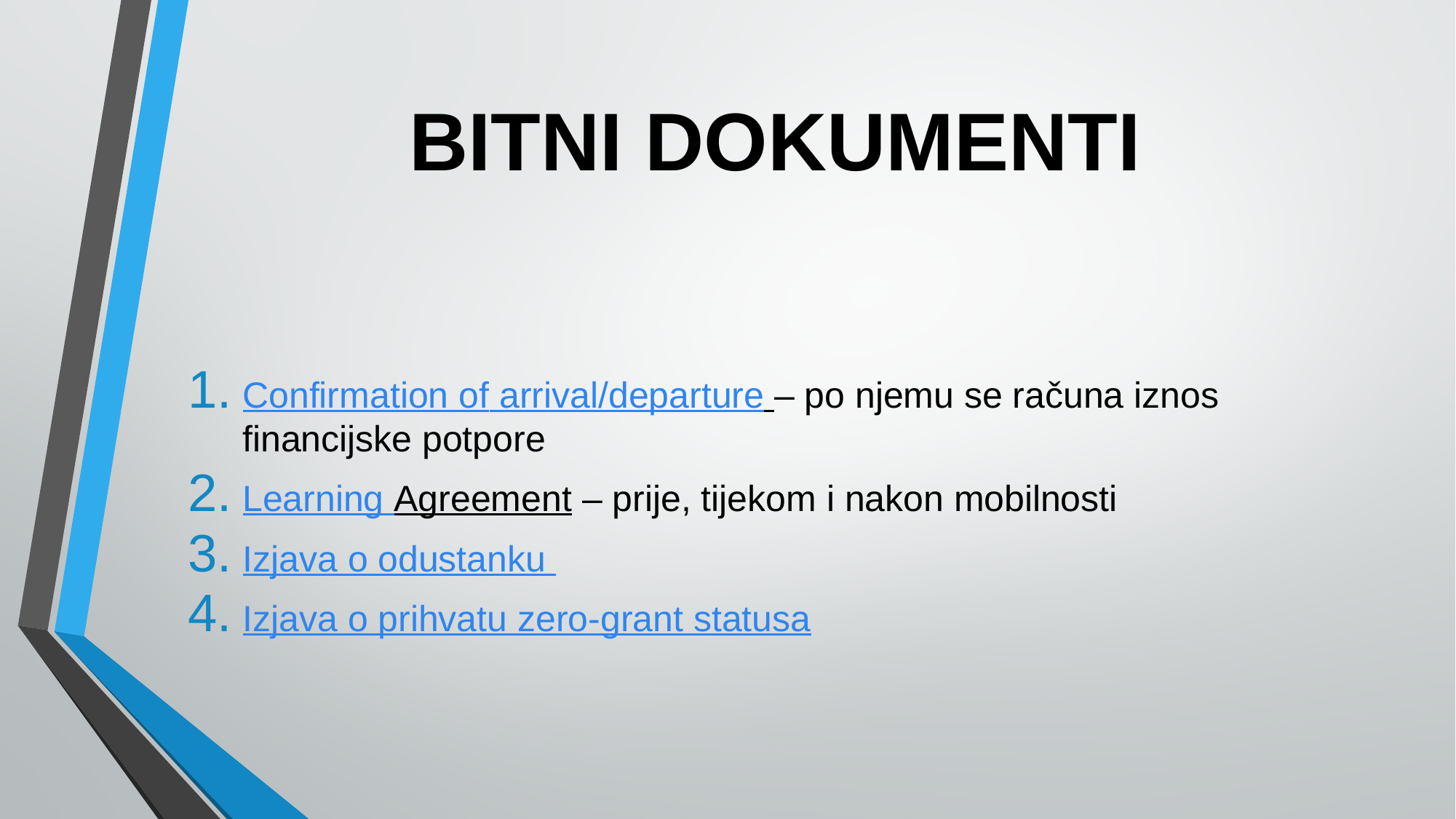

# BITNI DOKUMENTI
Confirmation of arrival/departure – po njemu se računa iznos financijske potpore
Learning Agreement – prije, tijekom i nakon mobilnosti
Izjava o odustanku
Izjava o prihvatu zero-grant statusa